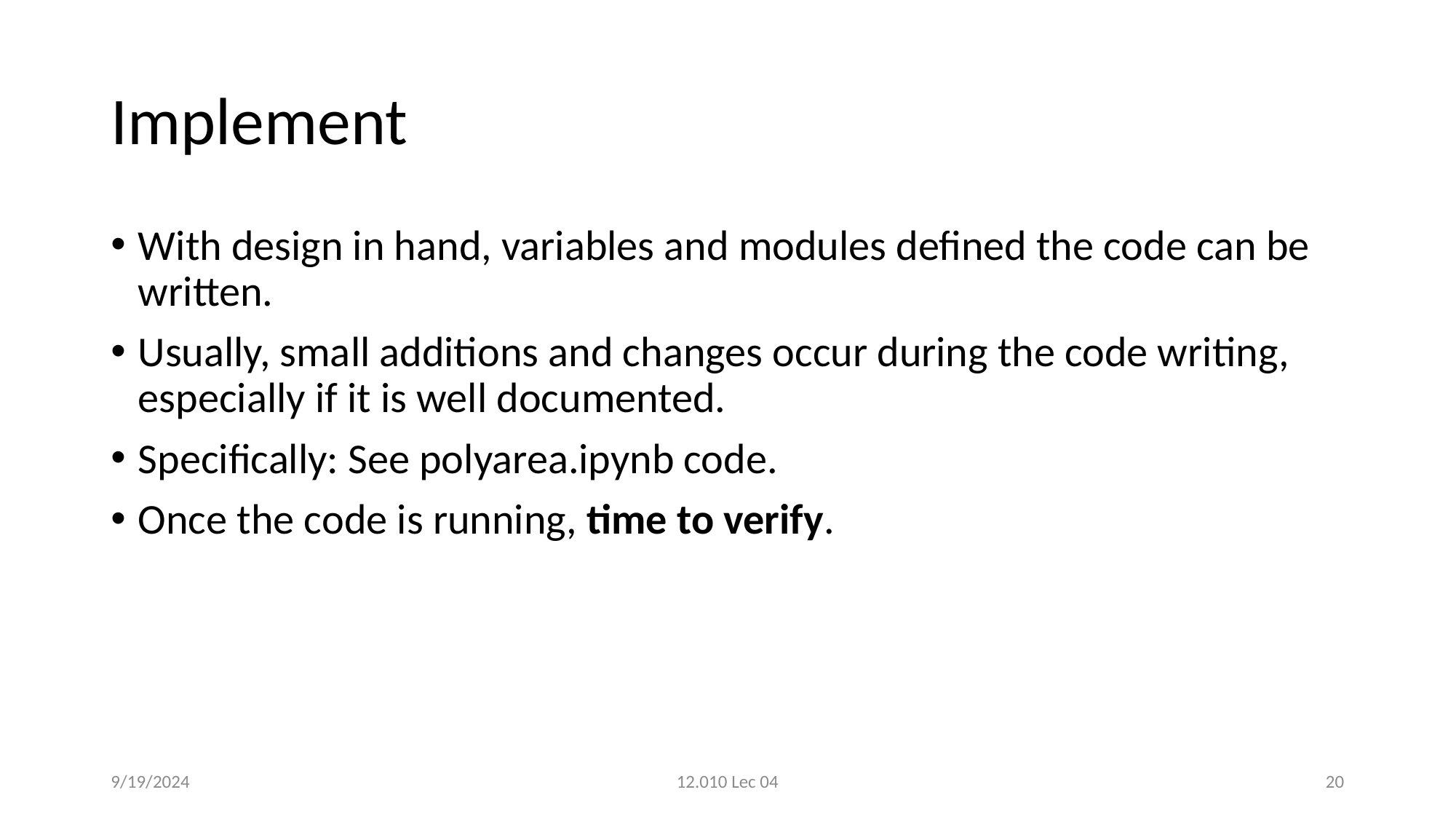

# Implement
With design in hand, variables and modules defined the code can be written.
Usually, small additions and changes occur during the code writing, especially if it is well documented.
Specifically: See polyarea.ipynb code.
Once the code is running, time to verify.
9/19/2024
12.010 Lec 04
20